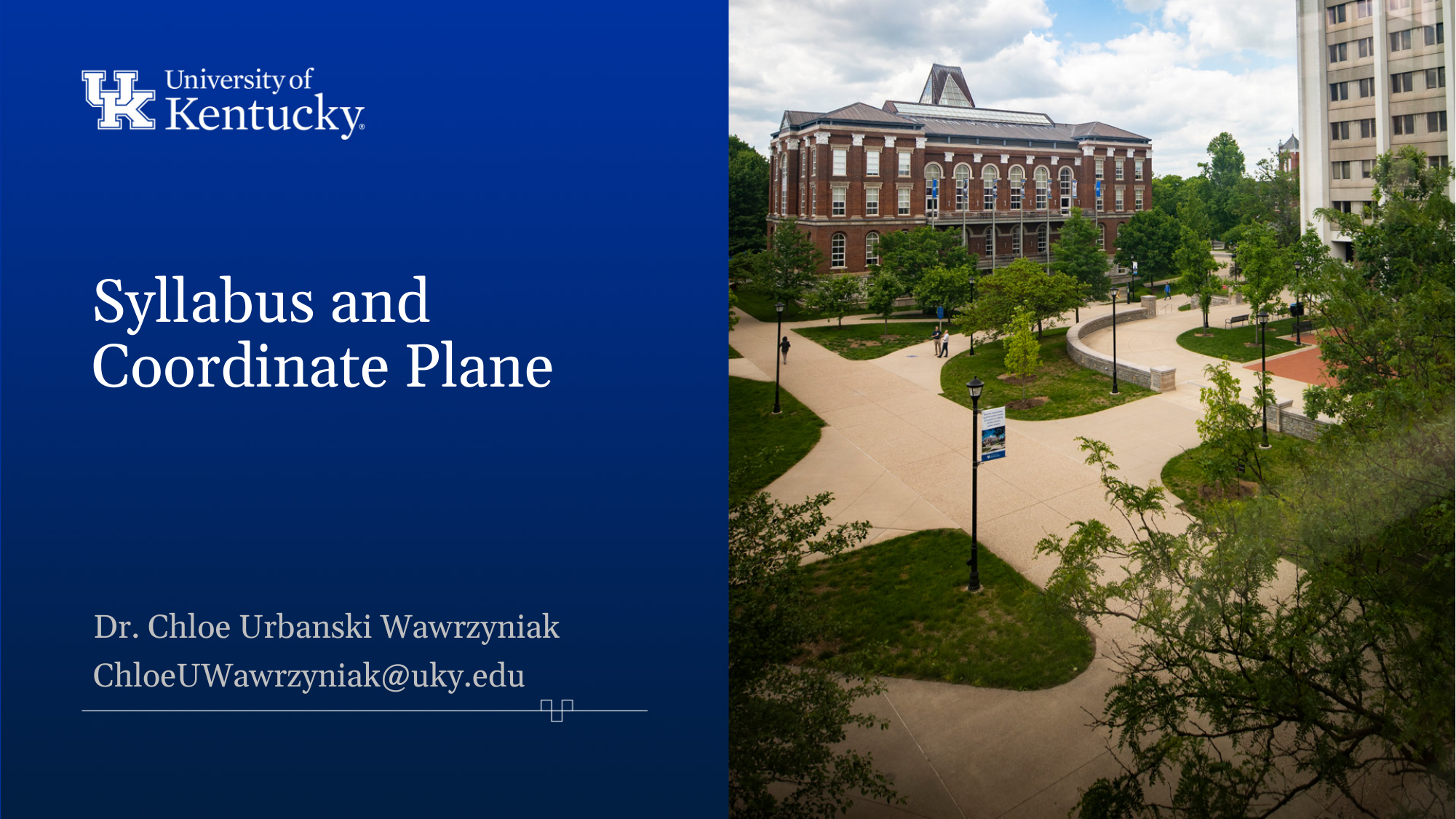

# Syllabus and Coordinate Plane
Dr. Chloe Urbanski Wawrzyniak
ChloeUWawrzyniak@uky.edu